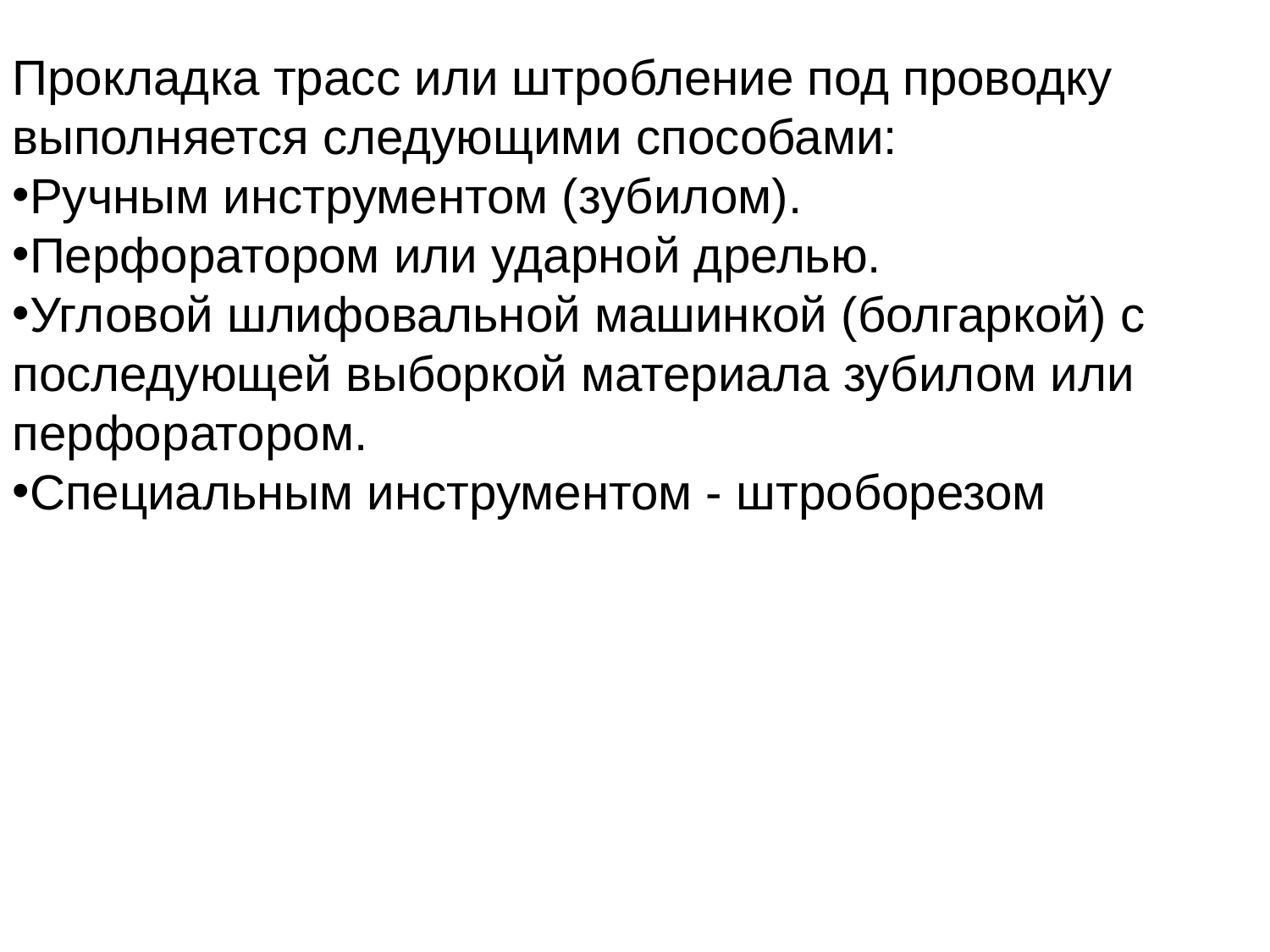

Прокладка трасс или штробление под проводку выполняется следующими способами:
Ручным инструментом (зубилом).
Перфоратором или ударной дрелью.
Угловой шлифовальной машинкой (болгаркой) с последующей выборкой материала зубилом или перфоратором.
Специальным инструментом - штроборезом